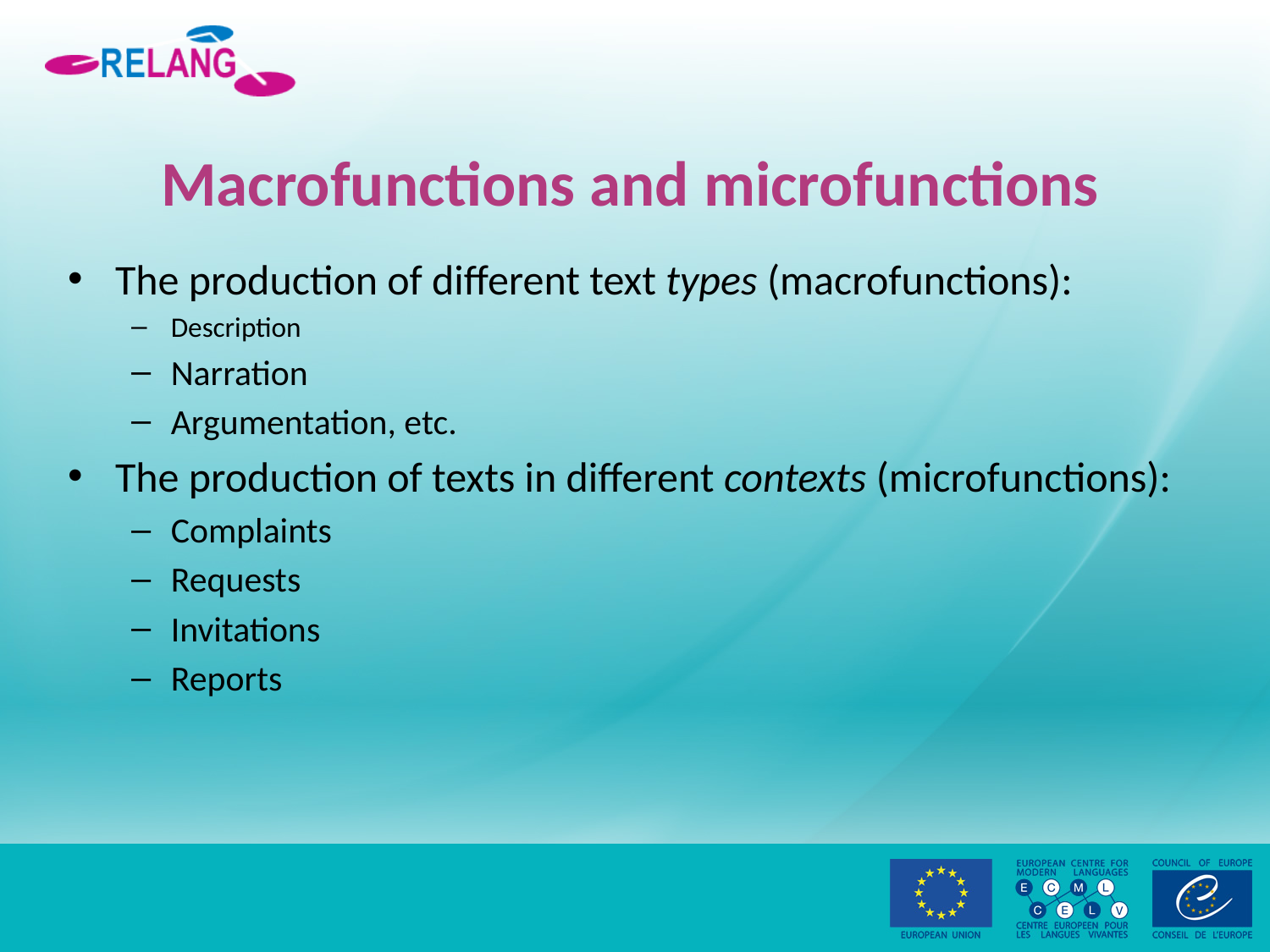

# Macrofunctions and microfunctions
The production of different text types (macrofunctions):
Description
Narration
Argumentation, etc.
The production of texts in different contexts (microfunctions):
Complaints
Requests
Invitations
Reports